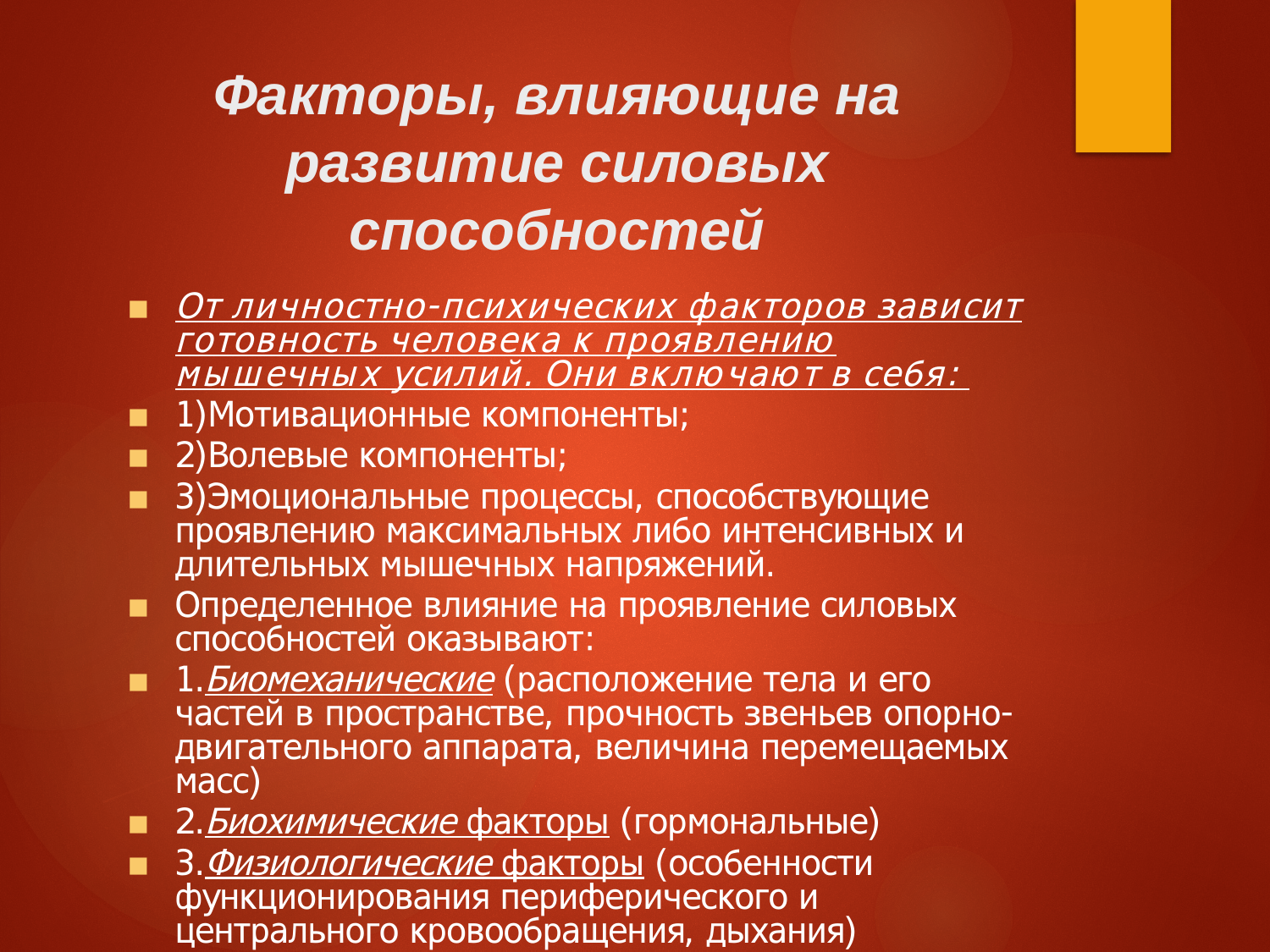

# Факторы, влияющие на развитие силовых способностей
От личностно-психических факторов зависит готовность человека к проявлению мышечных усилий. Они включают в себя:
1)Мотивационные компоненты;
2)Волевые компоненты;
3)Эмоциональные процессы, способствующие проявлению максимальных либо интенсивных и длительных мышечных напряжений.
Определенное влияние на проявление силовых способностей оказывают:
1.Биомеханические (расположение тела и его частей в пространстве, прочность звеньев опорно-двигательного аппарата, величина перемещаемых масс)
2.Биохимические факторы (гормональные)
3.Физиологические факторы (особенности функционирования периферического и центрального кровообращения, дыхания)